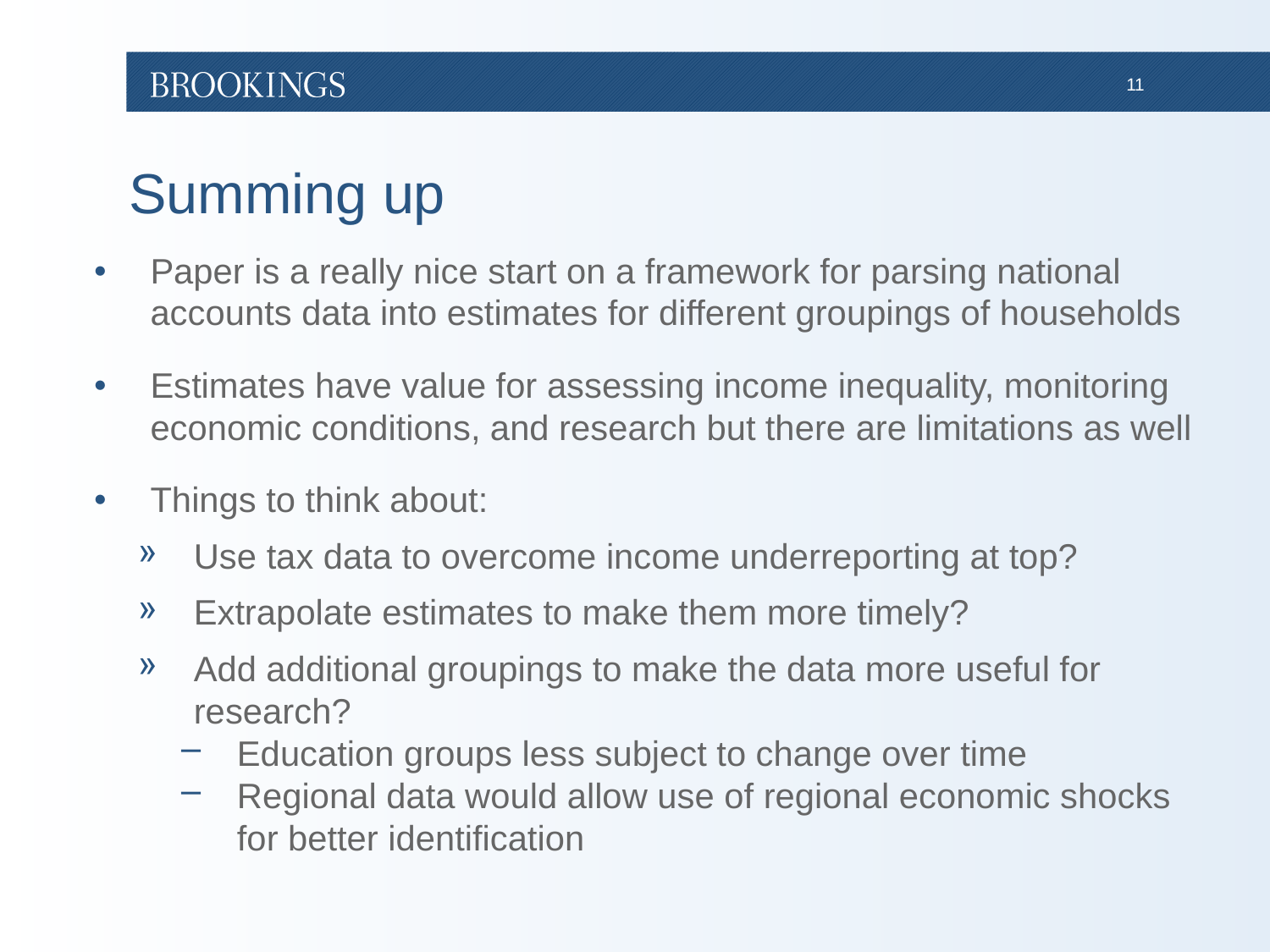

# Summing up
Paper is a really nice start on a framework for parsing national accounts data into estimates for different groupings of households
Estimates have value for assessing income inequality, monitoring economic conditions, and research but there are limitations as well
Things to think about:
Use tax data to overcome income underreporting at top?
Extrapolate estimates to make them more timely?
Add additional groupings to make the data more useful for research?
Education groups less subject to change over time
Regional data would allow use of regional economic shocks for better identification